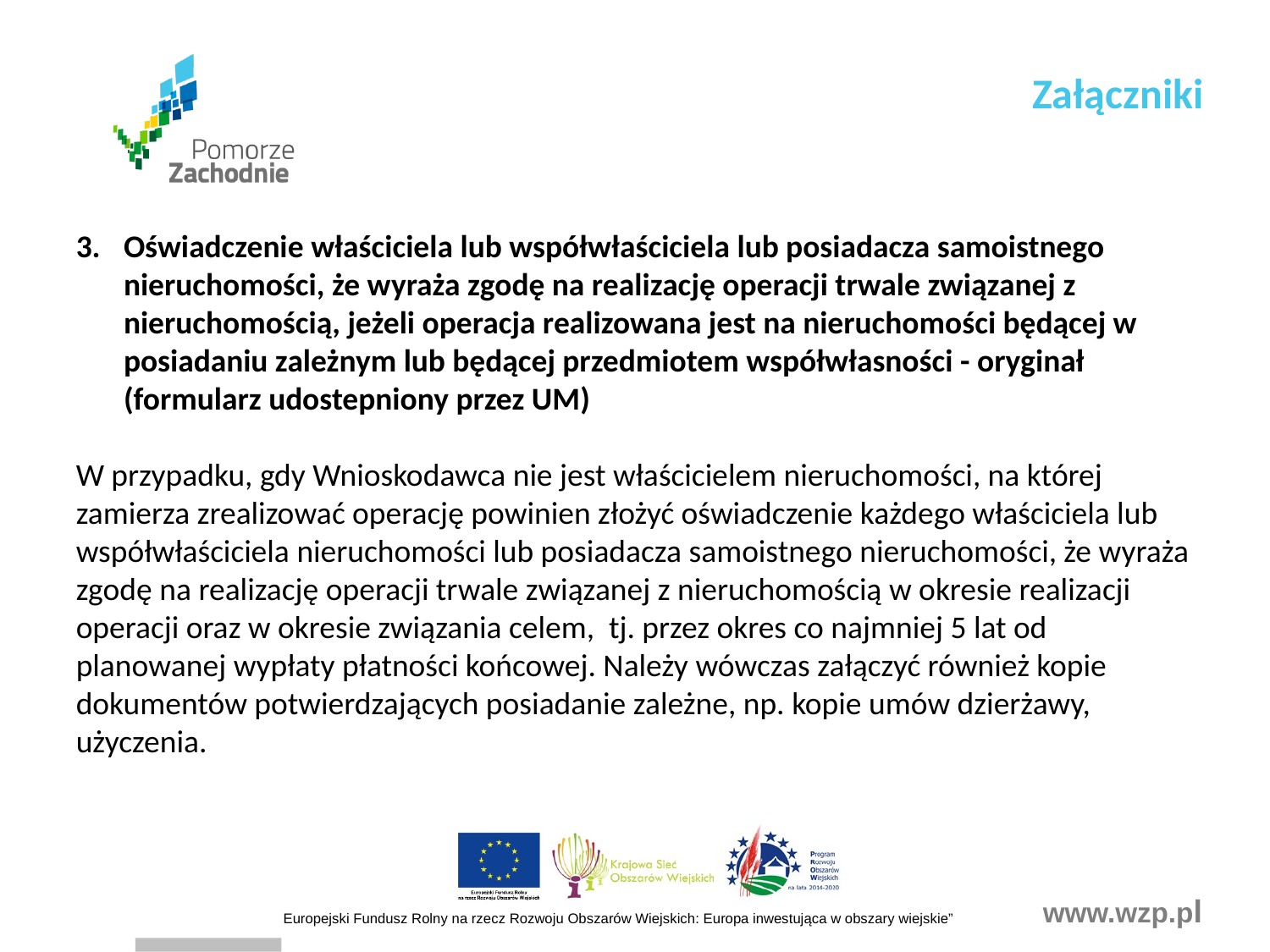

Załączniki
Oświadczenie właściciela lub współwłaściciela lub posiadacza samoistnego nieruchomości, że wyraża zgodę na realizację operacji trwale związanej z nieruchomością, jeżeli operacja realizowana jest na nieruchomości będącej w posiadaniu zależnym lub będącej przedmiotem współwłasności - oryginał (formularz udostepniony przez UM)

W przypadku, gdy Wnioskodawca nie jest właścicielem nieruchomości, na której zamierza zrealizować operację powinien złożyć oświadczenie każdego właściciela lub współwłaściciela nieruchomości lub posiadacza samoistnego nieruchomości, że wyraża zgodę na realizację operacji trwale związanej z nieruchomością w okresie realizacji operacji oraz w okresie związania celem,  tj. przez okres co najmniej 5 lat od planowanej wypłaty płatności końcowej. Należy wówczas załączyć również kopie dokumentów potwierdzających posiadanie zależne, np. kopie umów dzierżawy, użyczenia.